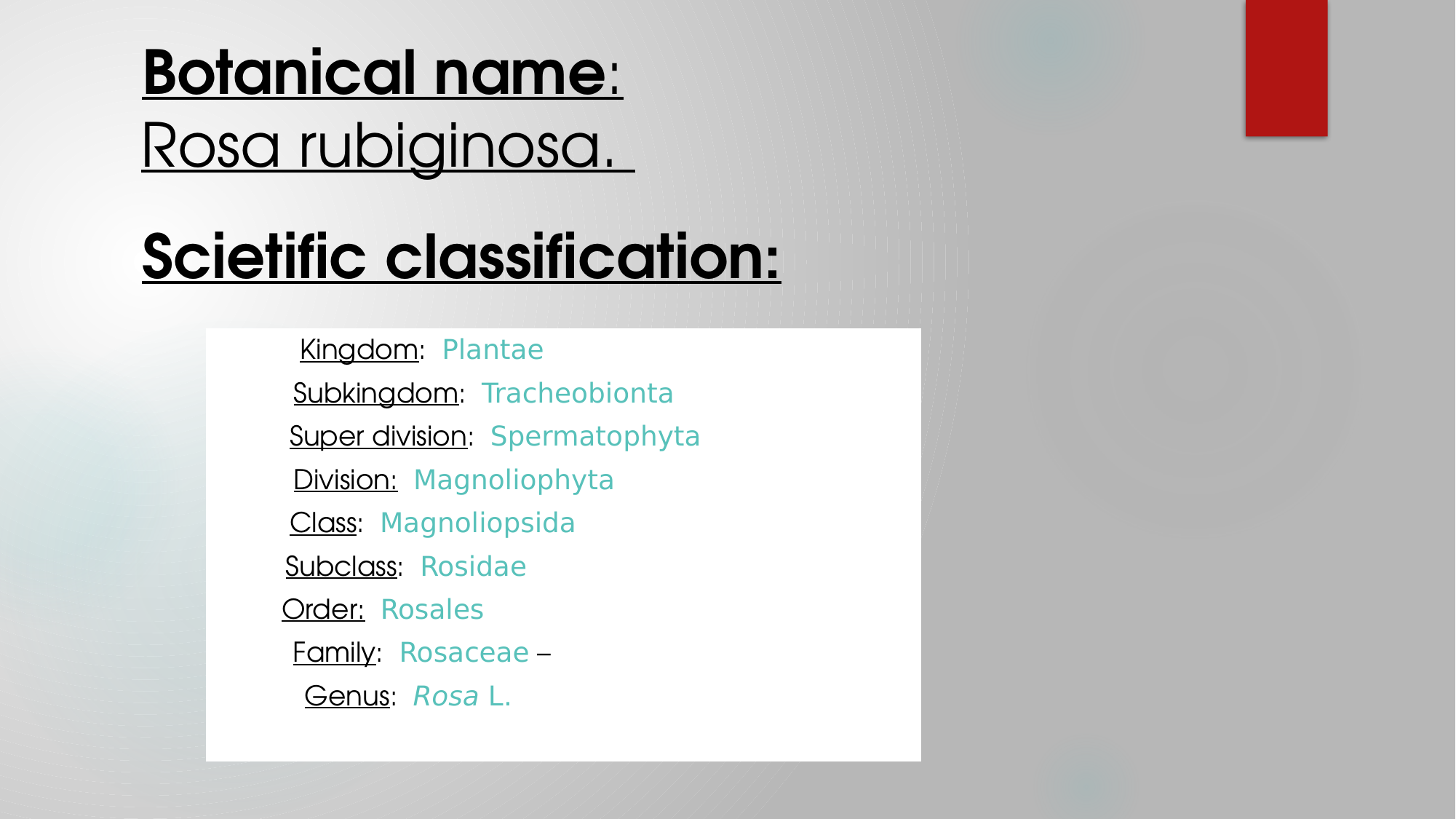

# Botanical name: Rosa rubiginosa.
     Scietific classification:

| Kingdom:  Plantae |
| --- |
| Subkingdom:  Tracheobionta |
| Super division:  Spermatophyta |
| Division:  Magnoliophyta |
| Class:  Magnoliopsida |
| Subclass:  Rosidae |
| Order:  Rosales |
| Family:  Rosaceae – |
| Genus:  Rosa L. |
|  |